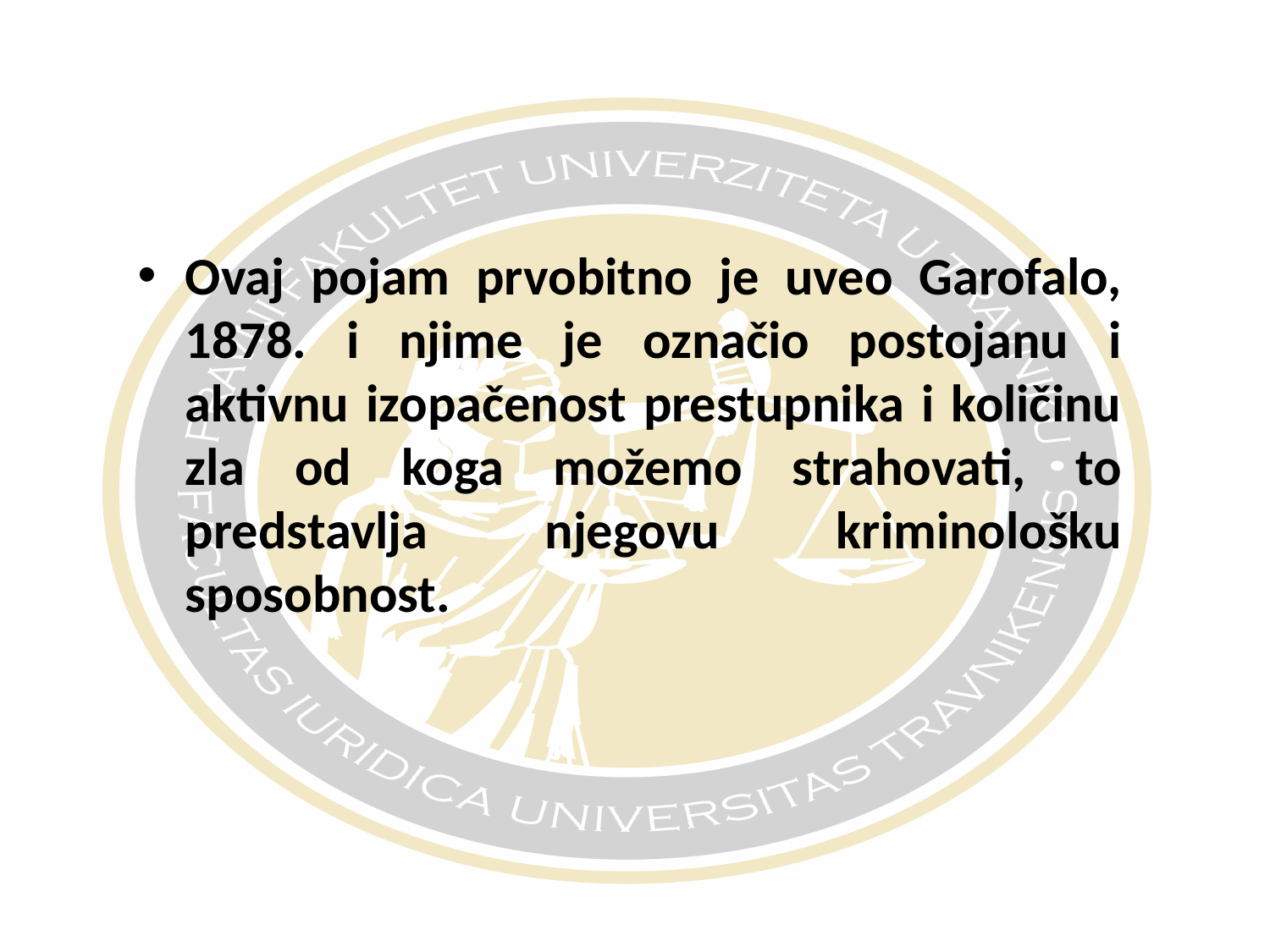

#
Ovaj pojam prvobitno je uveo Garofalo, 1878. i njime je označio postojanu i aktivnu izopačenost prestupnika i količinu zla od koga možemo strahovati, to predstavlja njegovu kriminološku sposobnost.